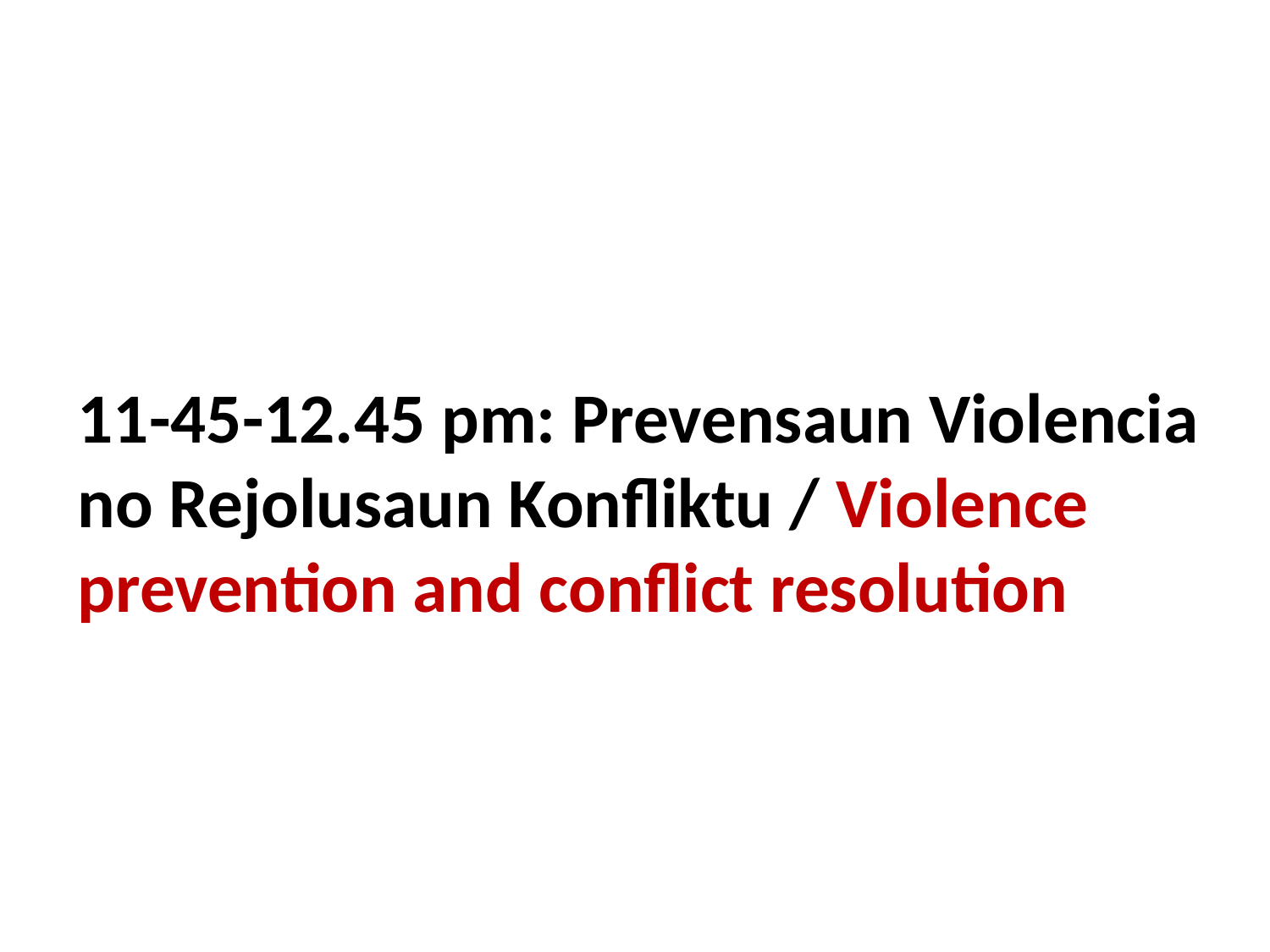

11-45-12.45 pm: Prevensaun Violencia no Rejolusaun Konfliktu / Violence prevention and conflict resolution